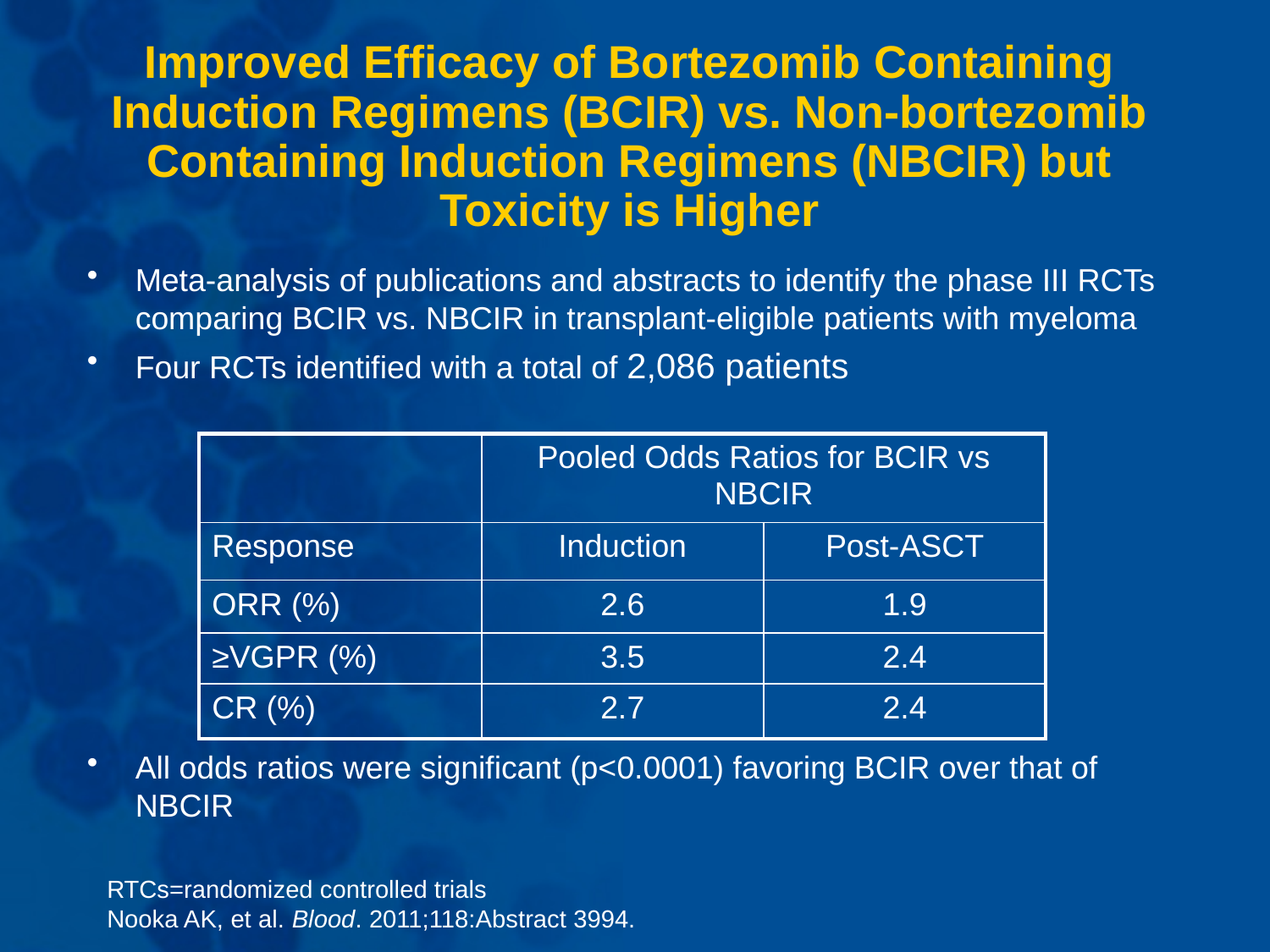

Improved Efficacy of Bortezomib Containing Induction Regimens (BCIR) vs. Non-bortezomib Containing Induction Regimens (NBCIR) but Toxicity is Higher
Meta-analysis of publications and abstracts to identify the phase III RCTs comparing BCIR vs. NBCIR in transplant-eligible patients with myeloma
Four RCTs identified with a total of 2,086 patients

All odds ratios were significant (p<0.0001) favoring BCIR over that of NBCIR

|  | Pooled Odds Ratios for BCIR vs NBCIR |  |
| --- | --- | --- |
| Response | Induction | Post-ASCT |
| ORR (%) | 2.6 | 1.9 |
| ≥VGPR (%) | 3.5 | 2.4 |
| CR (%) | 2.7 | 2.4 |
RTCs=randomized controlled trials
Nooka AK, et al. Blood. 2011;118:Abstract 3994.